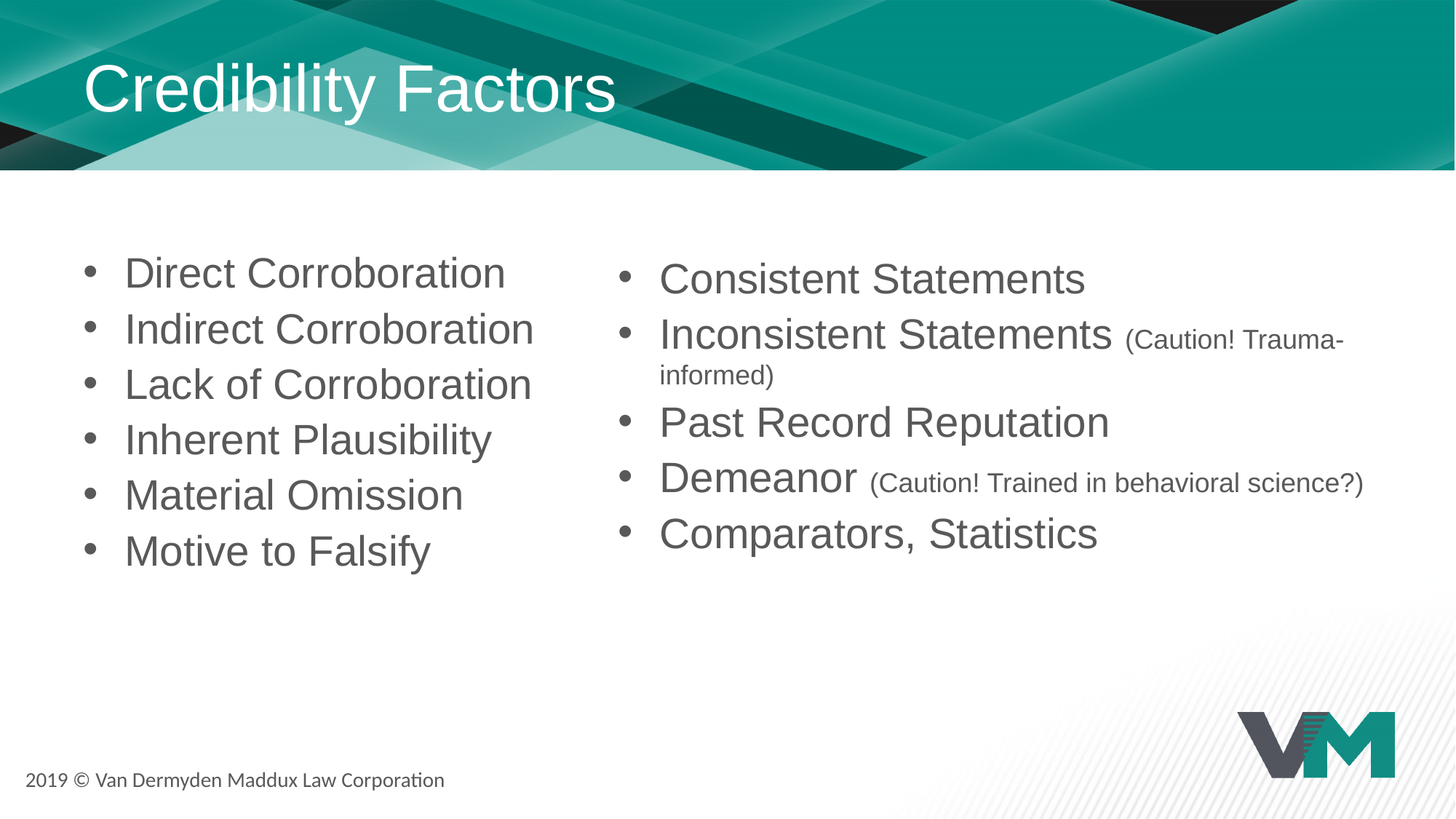

# Credibility Factors

Consistent Statements
Inconsistent Statements (Caution! Trauma-informed)
Past Record Reputation
Demeanor (Caution! Trained in behavioral science?)
Comparators, Statistics

Direct Corroboration
Indirect Corroboration
Lack of Corroboration
Inherent Plausibility
Material Omission
Motive to Falsify
2019 © Van Dermyden Maddux Law Corporation